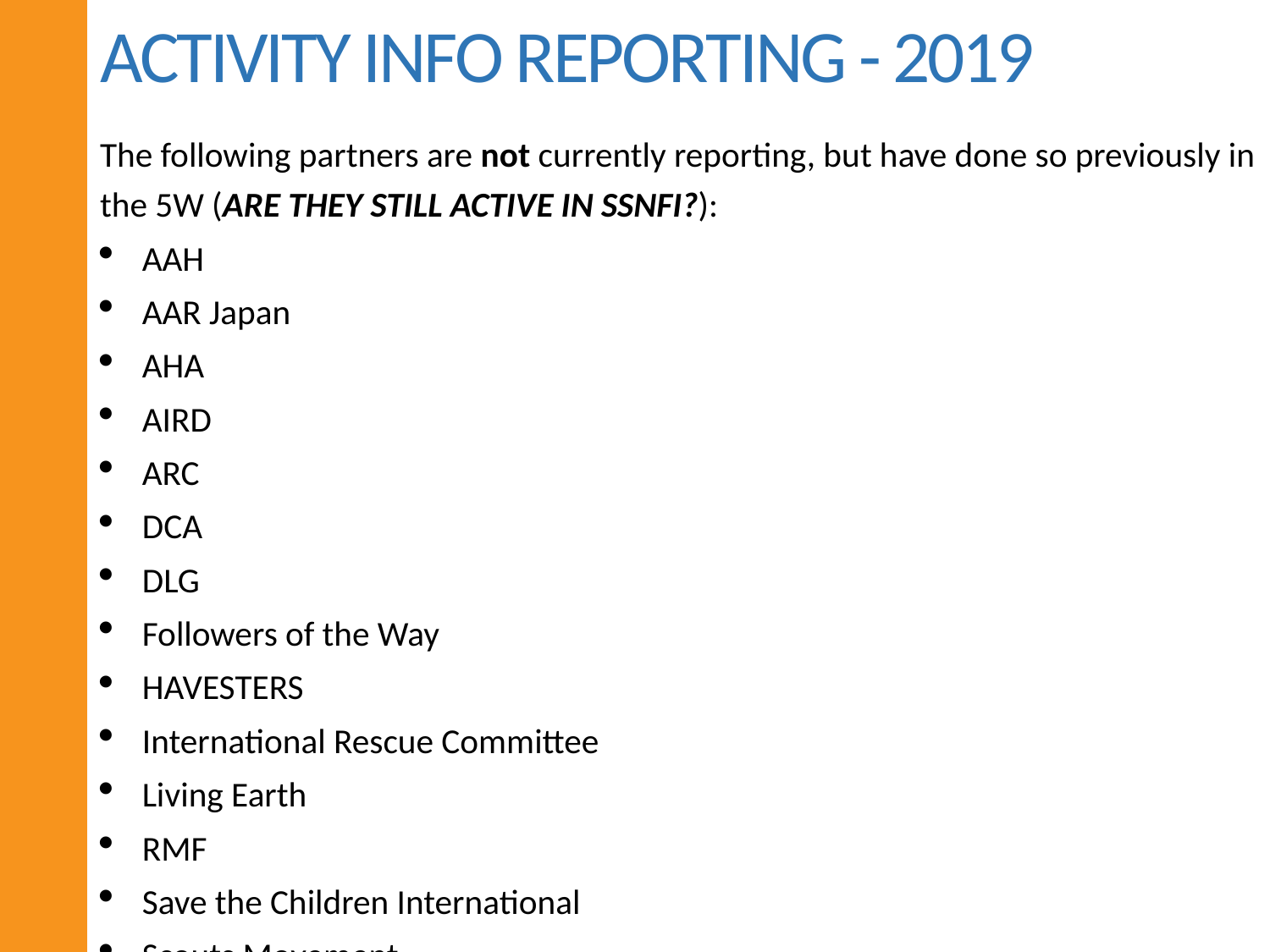

ACTIVITY INFO REPORTING - 2019
The following partners are not currently reporting, but have done so previously in the 5W (ARE THEY STILL ACTIVE IN SSNFI?):
AAH
AAR Japan
AHA
AIRD
ARC
DCA
DLG
Followers of the Way
HAVESTERS
International Rescue Committee
Living Earth
RMF
Save the Children International
Scouts Movement